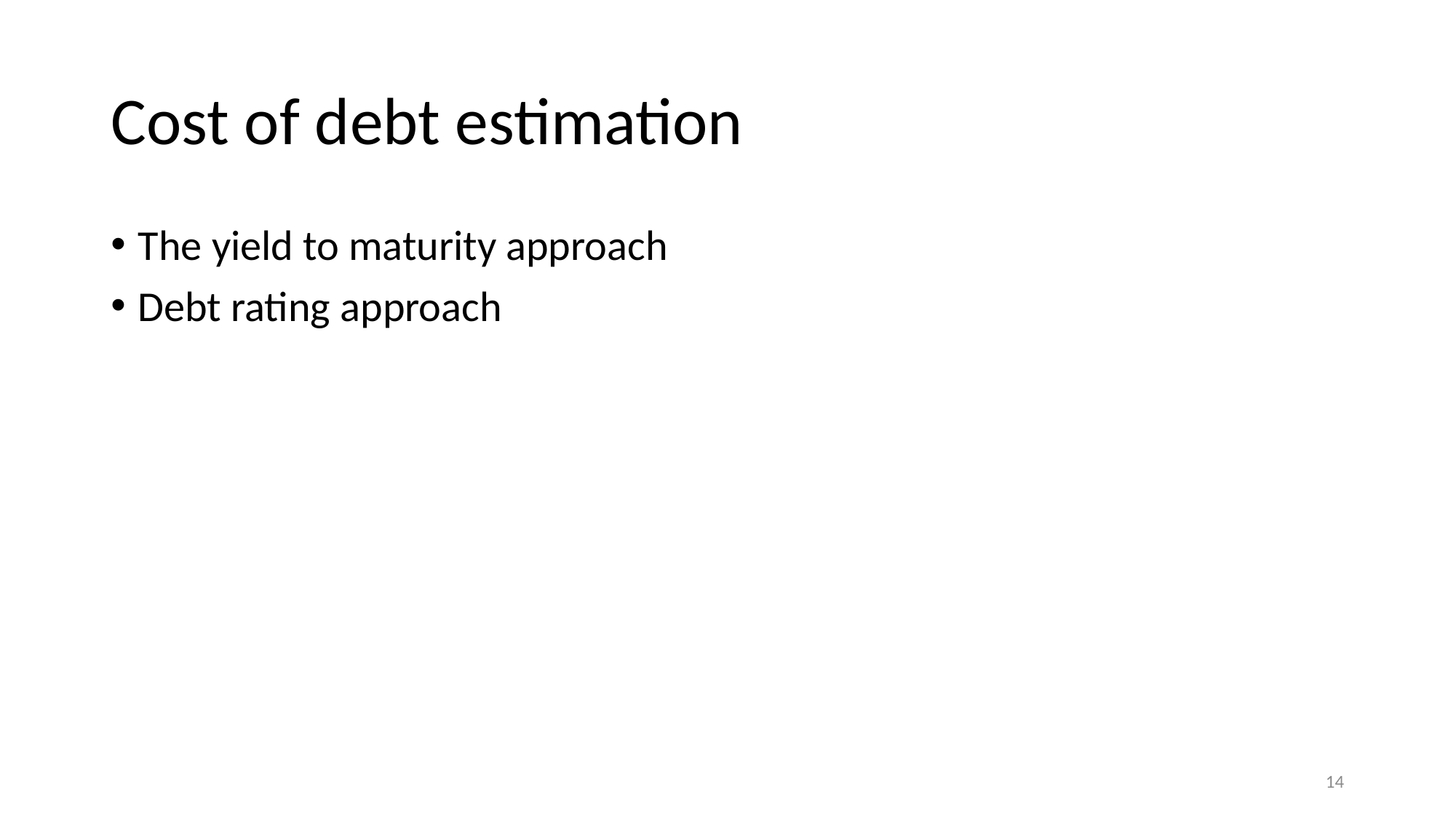

# Cost of debt estimation
The yield to maturity approach
Debt rating approach

14